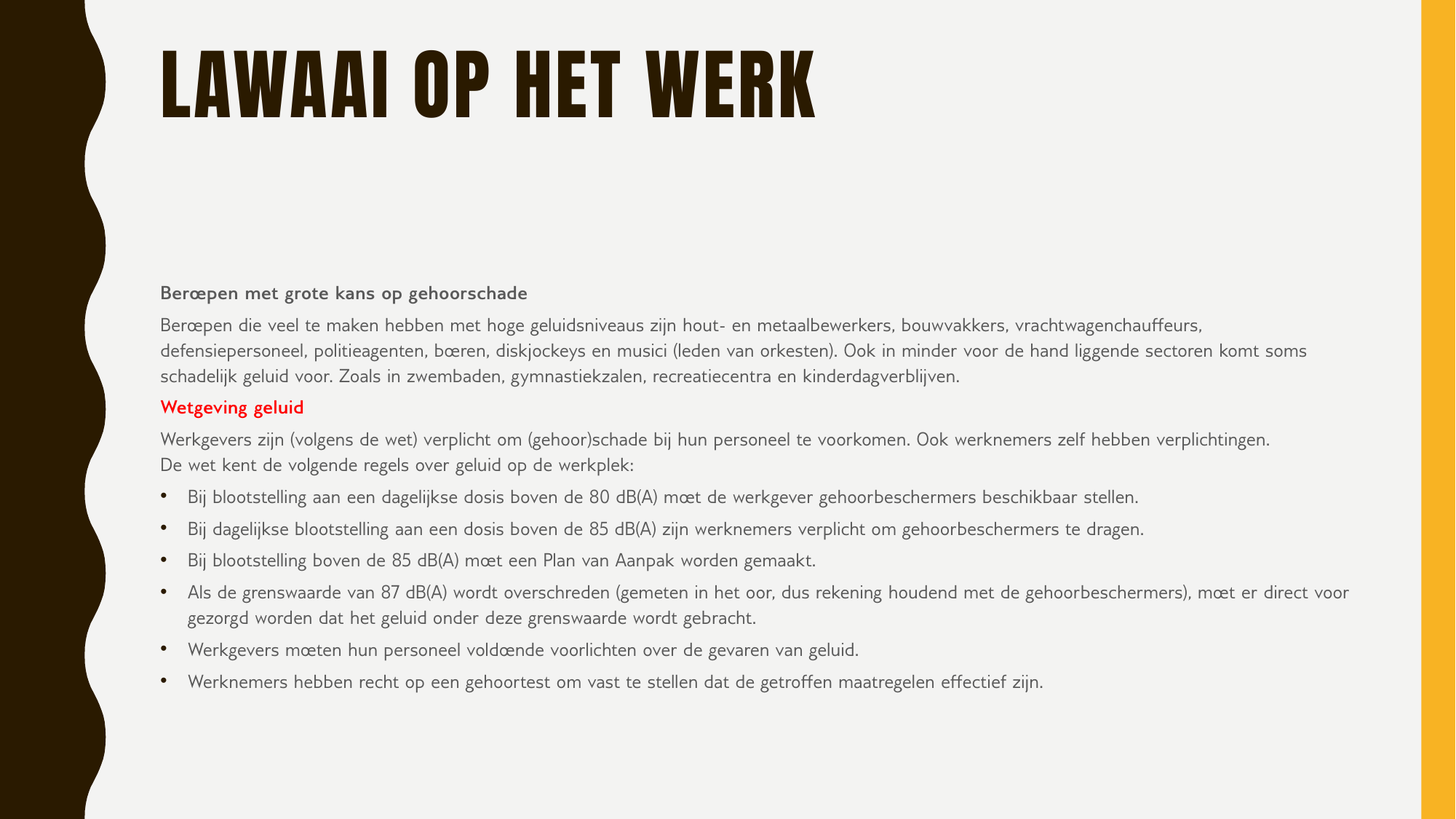

# Lawaai op het werk
Beroepen met grote kans op gehoorschade
Beroepen die veel te maken hebben met hoge geluidsniveaus zijn hout- en metaalbewerkers, bouwvakkers, vrachtwagenchauffeurs, defensiepersoneel, politieagenten, boeren, diskjockeys en musici (leden van orkesten). Ook in minder voor de hand liggende sectoren komt soms schadelijk geluid voor. Zoals in zwembaden, gymnastiekzalen, recreatiecentra en kinderdagverblijven.
Wetgeving geluid
Werkgevers zijn (volgens de wet) verplicht om (gehoor)schade bij hun personeel te voorkomen. Ook werknemers zelf hebben verplichtingen. 
De wet kent de volgende regels over geluid op de werkplek:
Bij blootstelling aan een dagelijkse dosis boven de 80 dB(A) moet de werkgever gehoorbeschermers beschikbaar stellen.
Bij dagelijkse blootstelling aan een dosis boven de 85 dB(A) zijn werknemers verplicht om gehoorbeschermers te dragen.
Bij blootstelling boven de 85 dB(A) moet een Plan van Aanpak worden gemaakt.
Als de grenswaarde van 87 dB(A) wordt overschreden (gemeten in het oor, dus rekening houdend met de gehoorbeschermers), moet er direct voor gezorgd worden dat het geluid onder deze grenswaarde wordt gebracht.
Werkgevers moeten hun personeel voldoende voorlichten over de gevaren van geluid.
Werknemers hebben recht op een gehoortest om vast te stellen dat de getroffen maatregelen effectief zijn.